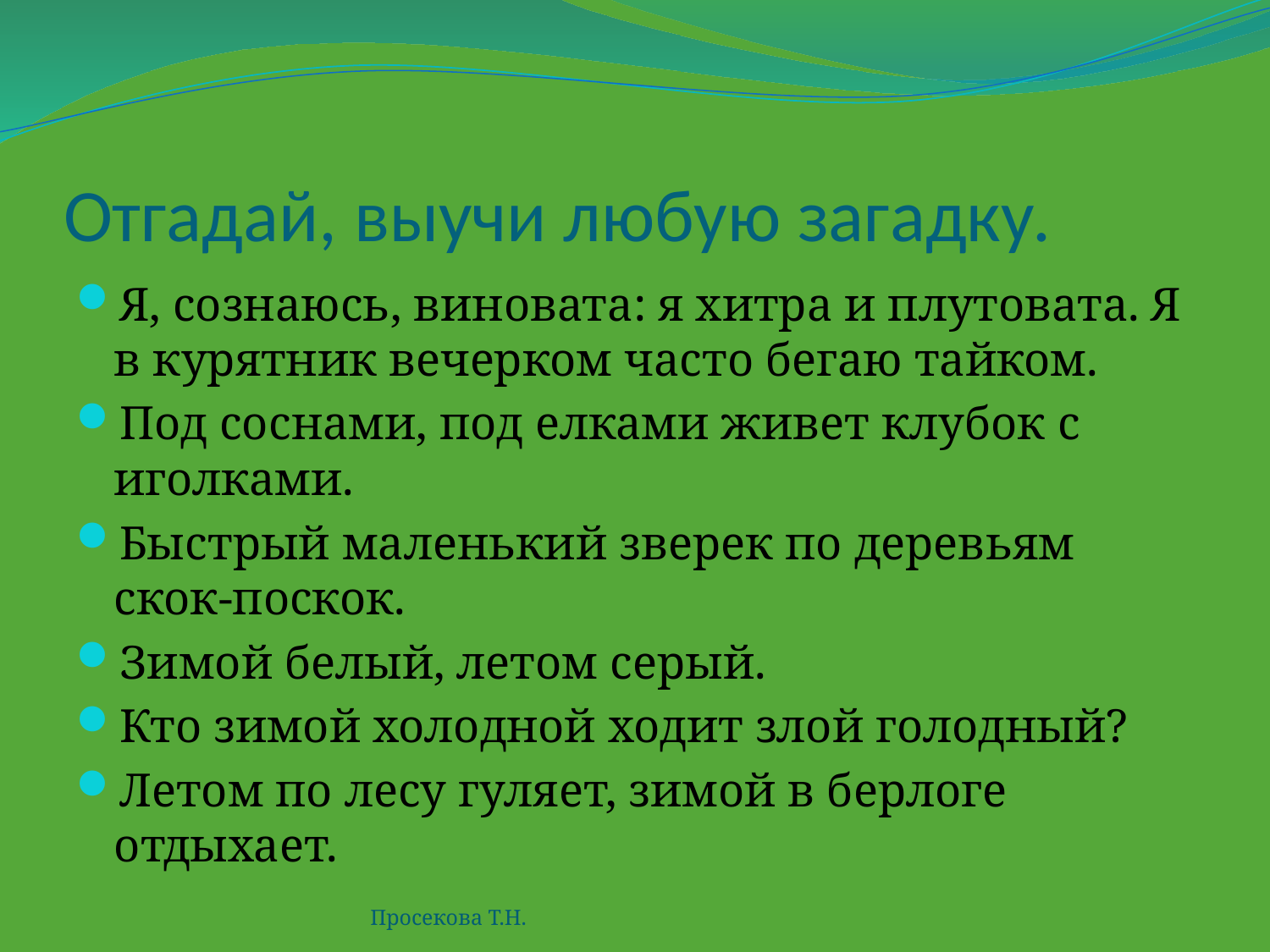

# Отгадай, выучи любую загадку.
Я, сознаюсь, виновата: я хитра и плутовата. Я в курятник вечерком часто бегаю тайком.
Под соснами, под елками живет клубок с иголками.
Быстрый маленький зверек по деревьям скок-поскок.
Зимой белый, летом серый.
Кто зимой холодной ходит злой голодный?
Летом по лесу гуляет, зимой в берлоге отдыхает.

Просекова Т.Н.